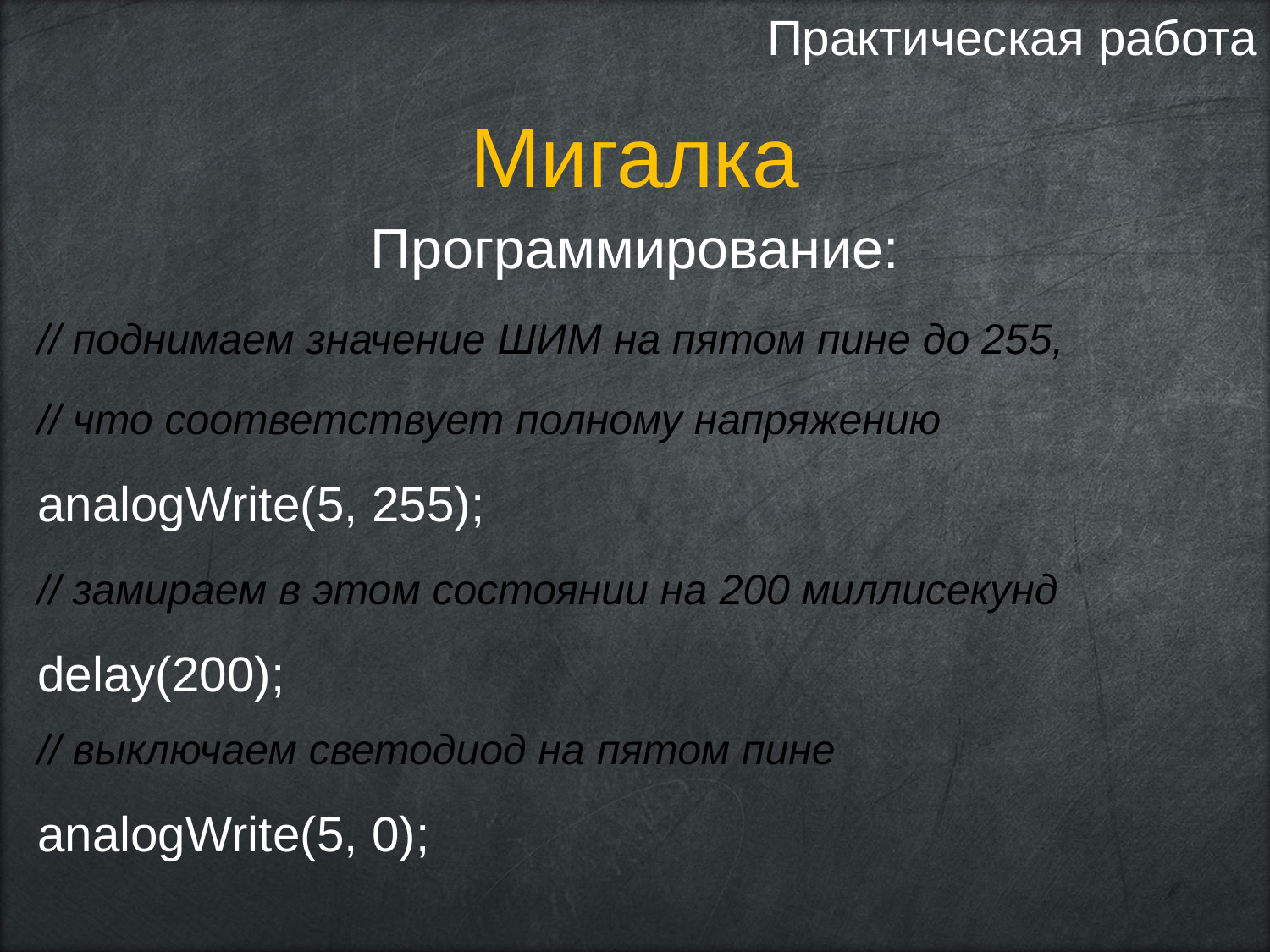

Практическая работа
Мигалка
Программирование:
// поднимаем значение ШИМ на пятом пине до 255,
// что соответствует полному напряжению
analogWrite(5, 255);
// замираем в этом состоянии на 200 миллисекунд
delay(200);
// выключаем светодиод на пятом пине
analogWrite(5, 0);